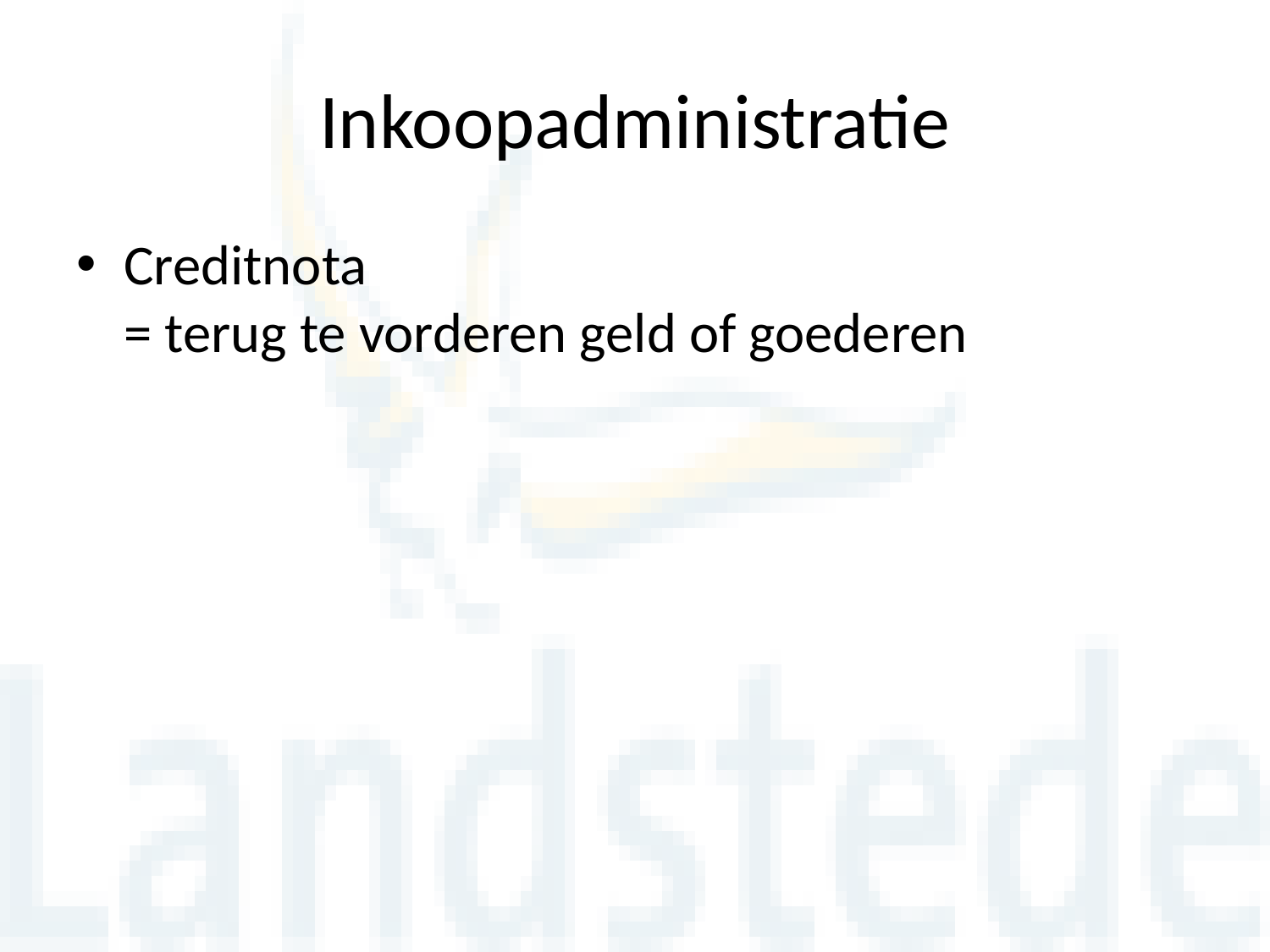

# Inkoopadministratie
Creditnota
= terug te vorderen geld of goederen